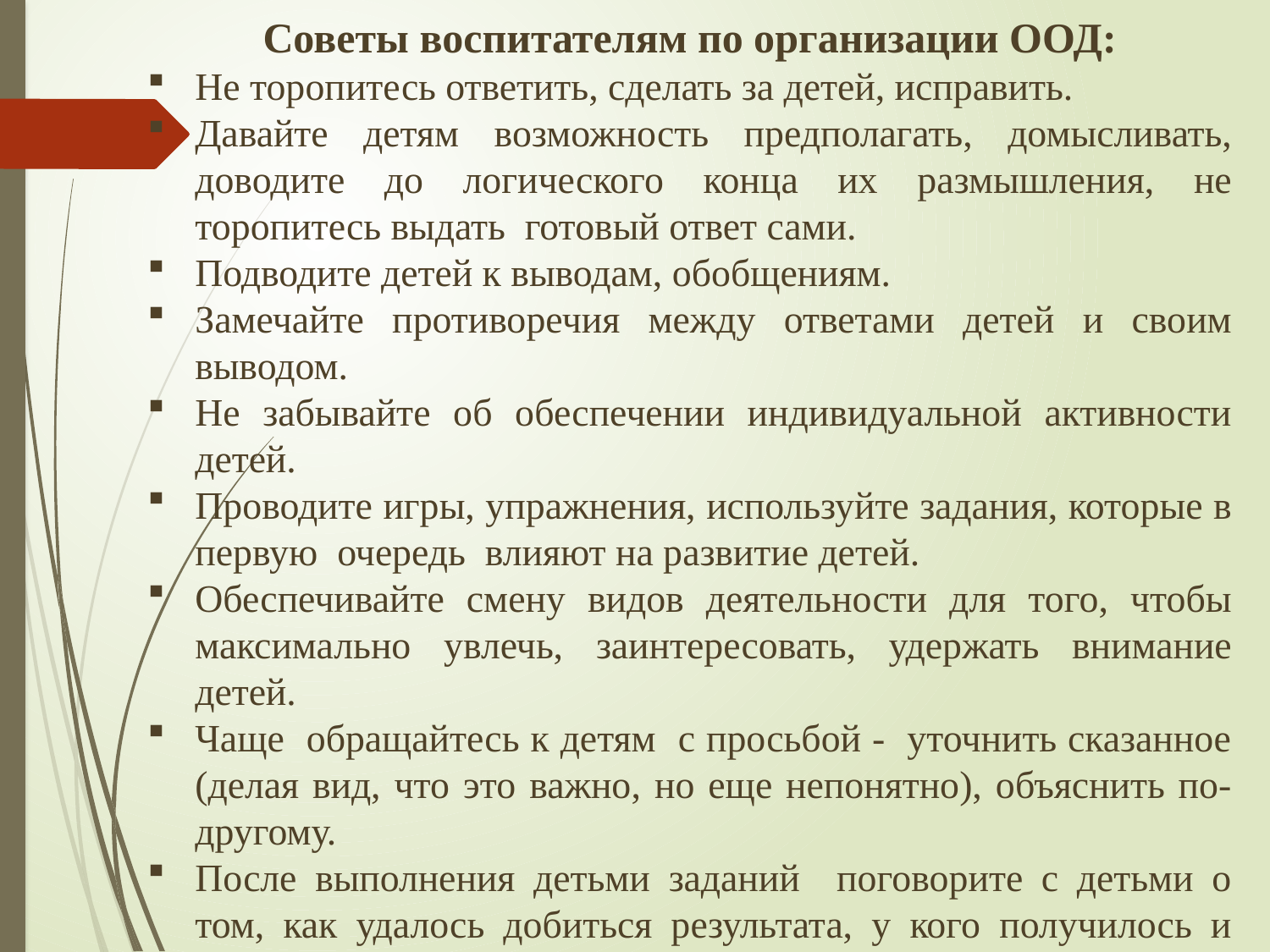

Советы воспитателям по организации ООД:
Не торопитесь ответить, сделать за детей, исправить.
Давайте детям возможность предполагать, домысливать, доводите до логического конца их размышления, не торопитесь выдать  готовый ответ сами.
Подводите детей к выводам, обобщениям.
Замечайте противоречия между ответами детей и своим выводом.
Не забывайте об обеспечении индивидуальной активности детей.
Проводите игры, упражнения, используйте задания, которые в первую  очередь  влияют на развитие детей.
Обеспечивайте смену видов деятельности для того, чтобы максимально увлечь, заинтересовать, удержать внимание детей.
Чаще  обращайтесь к детям  с просьбой -  уточнить сказанное (делая вид, что это важно, но еще непонятно), объяснить по-другому.
После выполнения детьми заданий  поговорите с детьми о том, как удалось добиться результата, у кого получилось и почему.